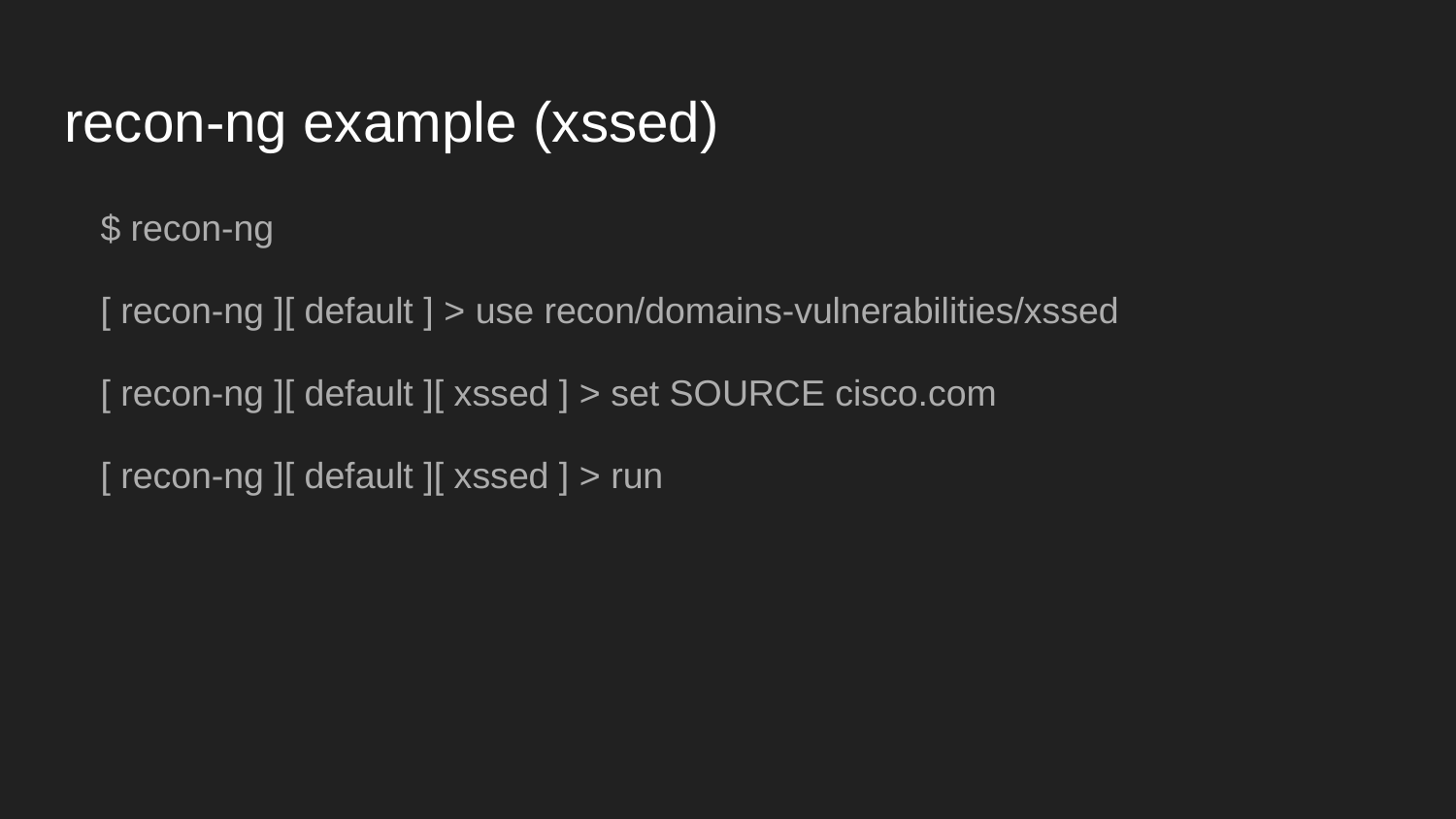

# recon-ng example (xssed)
$ recon-ng
[ recon-ng ][ default ] > use recon/domains-vulnerabilities/xssed
[ recon-ng ][ default ][ xssed ] > set SOURCE cisco.com
[ recon-ng ][ default ][ xssed ] > run